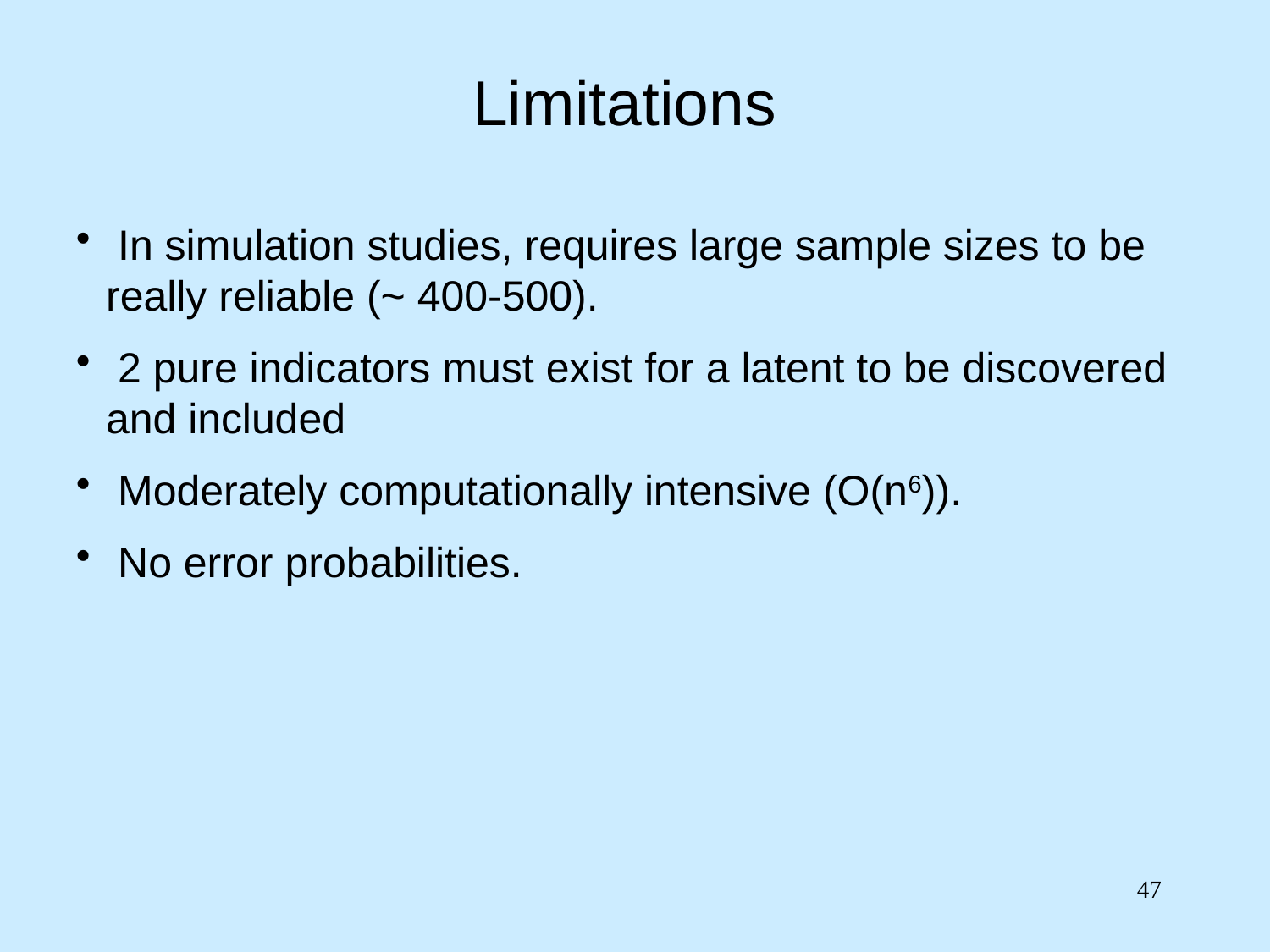

# Limitations
 In simulation studies, requires large sample sizes to be really reliable (~ 400-500).
 2 pure indicators must exist for a latent to be discovered and included
 Moderately computationally intensive (O(n6)).
 No error probabilities.
47